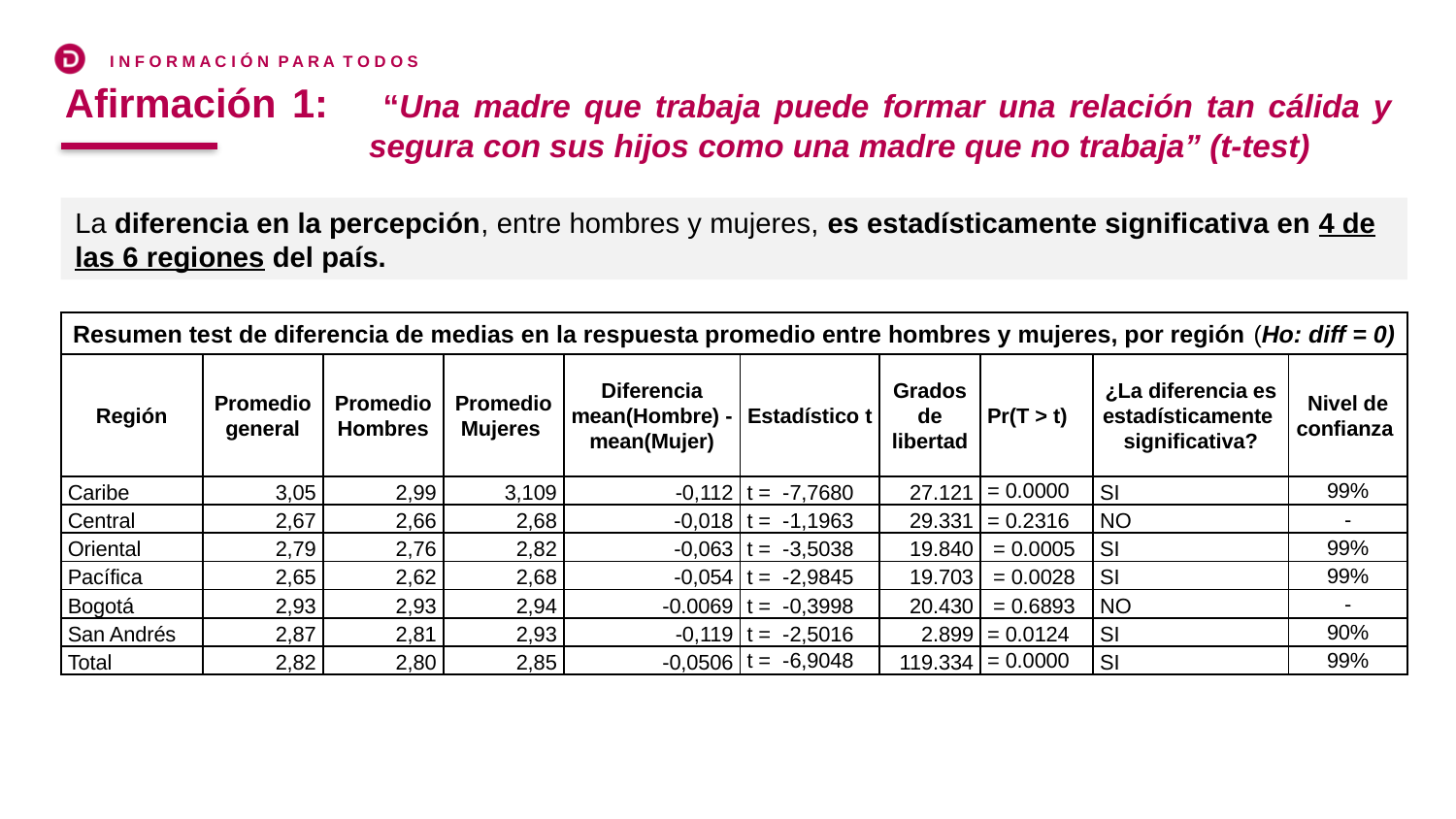

Afirmación 1: 	“Una madre que trabaja puede formar una relación tan cálida y segura con sus hijos como una madre que no trabaja” (t-test)
La diferencia en la percepción, entre hombres y mujeres, es estadísticamente significativa en 4 de las 6 regiones del país.
| Resumen test de diferencia de medias en la respuesta promedio entre hombres y mujeres, por región (Ho: diff = 0) |  |  |  |  |  |  |  |  |  |
| --- | --- | --- | --- | --- | --- | --- | --- | --- | --- |
| Región | Promedio general | Promedio Hombres | Promedio Mujeres | Diferencia mean(Hombre) - mean(Mujer) | Estadístico t | Grados de libertad | Pr(T > t) | ¿La diferencia es estadísticamente significativa? | Nivel de confianza |
| Caribe | 3,05 | 2,99 | 3,109 | -0,112 | t = -7,7680 | 27.121 | = 0.0000 | SI | 99% |
| Central | 2,67 | 2,66 | 2,68 | -0,018 | t = -1,1963 | 29.331 | = 0.2316 | NO | - |
| Oriental | 2,79 | 2,76 | 2,82 | -0,063 | t = -3,5038 | 19.840 | = 0.0005 | SI | 99% |
| Pacífica | 2,65 | 2,62 | 2,68 | -0,054 | t = -2,9845 | 19.703 | = 0.0028 | SI | 99% |
| Bogotá | 2,93 | 2,93 | 2,94 | -0.0069 | t = -0,3998 | 20.430 | = 0.6893 | NO | - |
| San Andrés | 2,87 | 2,81 | 2,93 | -0,119 | t = -2,5016 | 2.899 | = 0.0124 | SI | 90% |
| Total | 2,82 | 2,80 | 2,85 | -0,0506 | t = -6,9048 | 119.334 | = 0.0000 | SI | 99% |